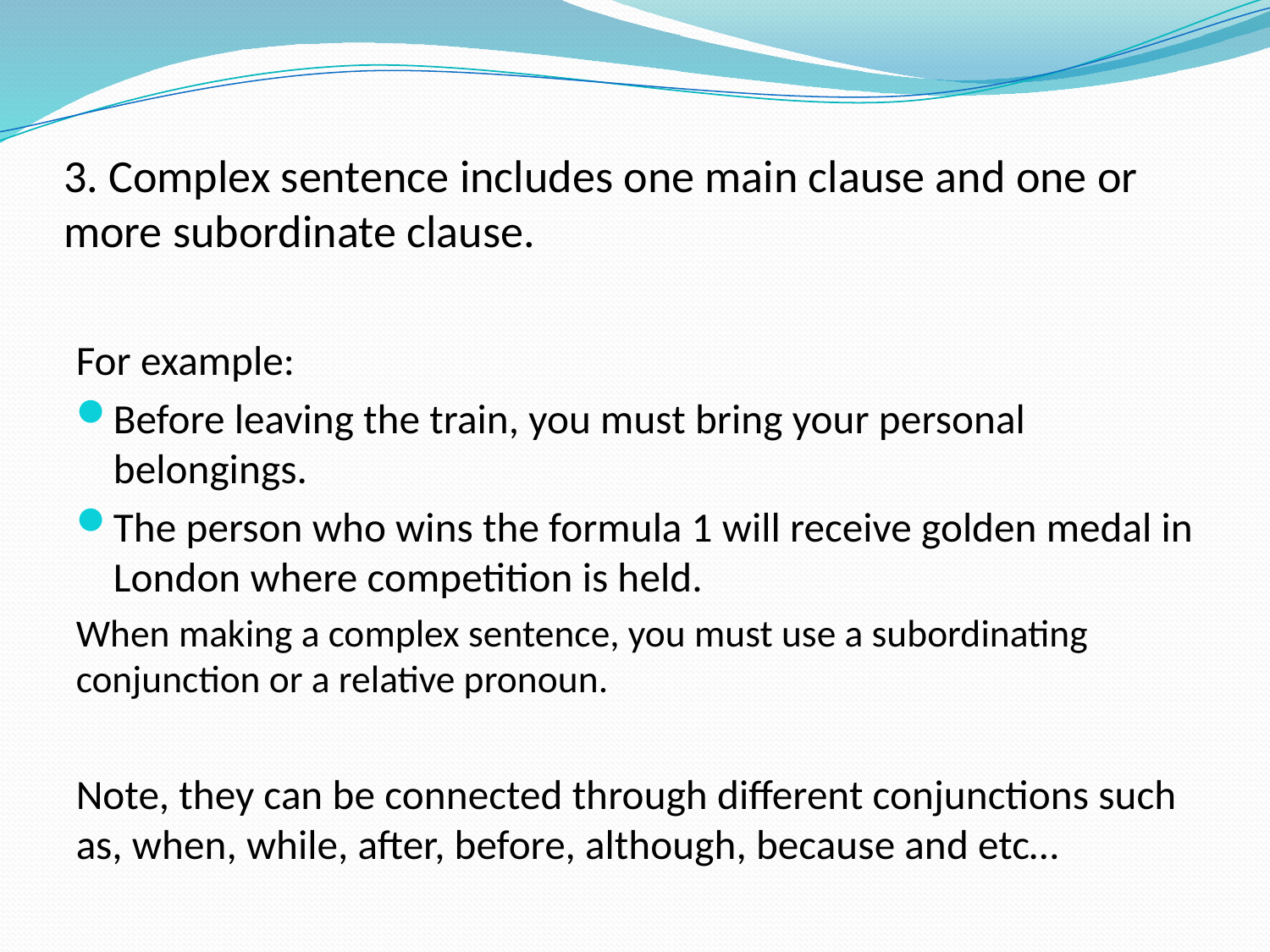

# 3. Complex sentence includes one main clause and one or more subordinate clause.

For example:
Before leaving the train, you must bring your personal belongings.
The person who wins the formula 1 will receive golden medal in London where competition is held.
When making a complex sentence, you must use a subordinating conjunction or a relative pronoun.

Note, they can be connected through different conjunctions such as, when, while, after, before, although, because and etc…